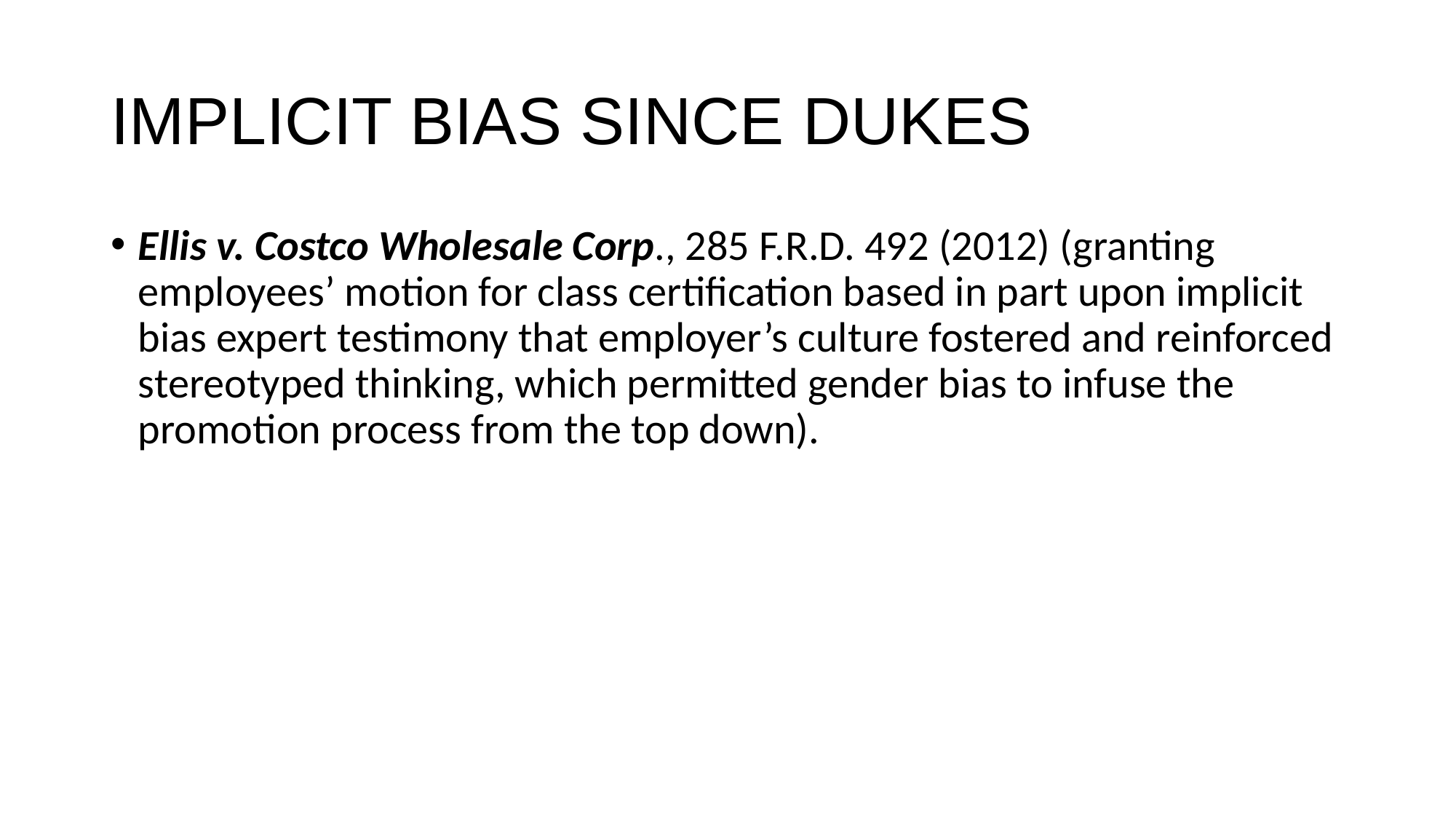

# IMPLICIT BIAS SINCE DUKES
Ellis v. Costco Wholesale Corp., 285 F.R.D. 492 (2012) (granting employees’ motion for class certification based in part upon implicit bias expert testimony that employer’s culture fostered and reinforced stereotyped thinking, which permitted gender bias to infuse the promotion process from the top down).